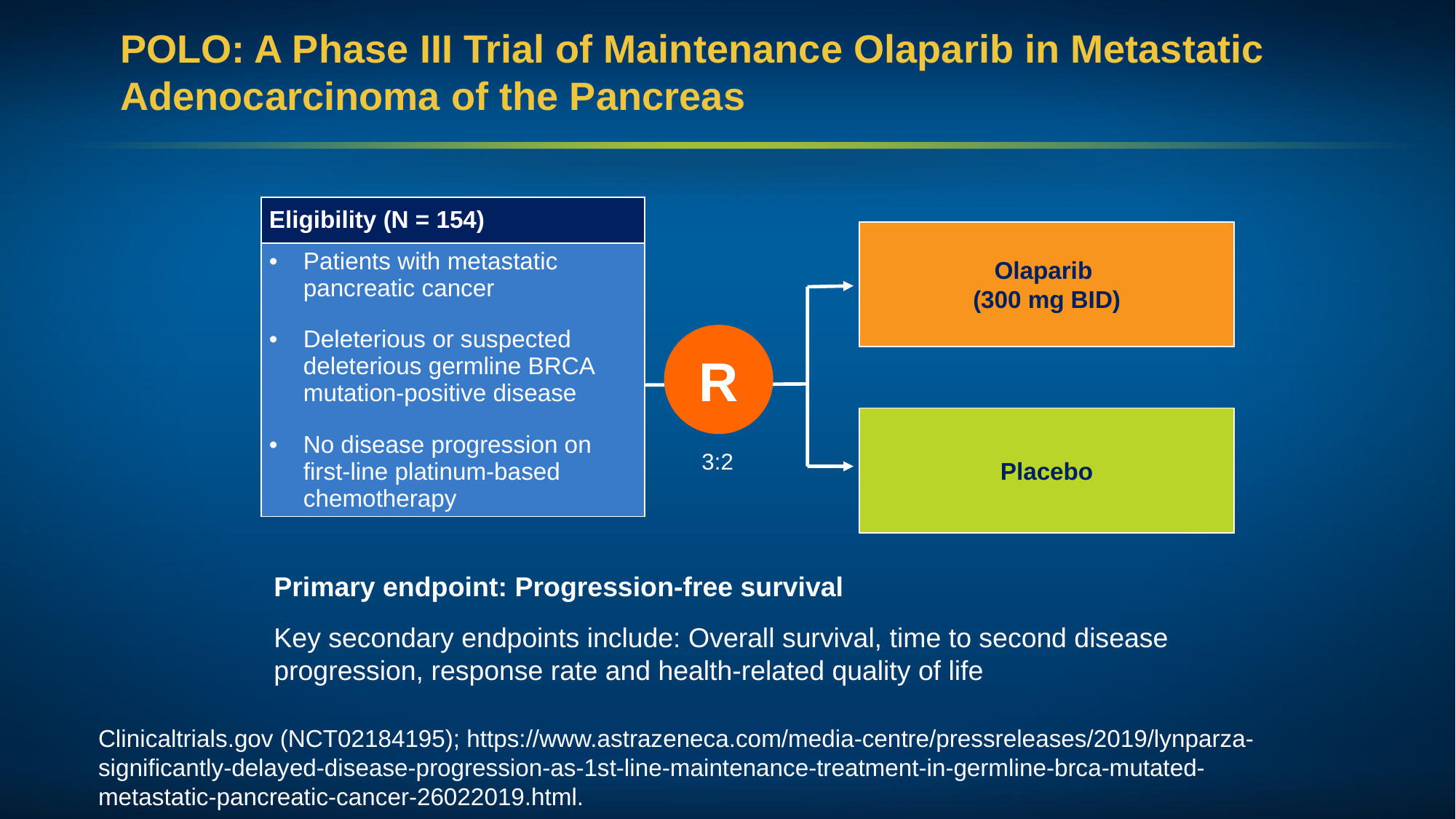

# POLO: A Phase III Trial of Maintenance Olaparib in Metastatic Adenocarcinoma of the Pancreas
| Eligibility (N = 154) |
| --- |
| Patients with metastatic pancreatic cancer Deleterious or suspected deleterious germline BRCA mutation-positive disease No disease progression on first-line platinum-based chemotherapy |
Olaparib
(300 mg BID)

R

Placebo
3:2

Primary endpoint: Progression-free survival
Key secondary endpoints include: Overall survival, time to second disease progression, response rate and health-related quality of life
Clinicaltrials.gov (NCT02184195); https://www.astrazeneca.com/media-centre/pressreleases/2019/lynparza- significantly-delayed-disease-progression-as-1st-line-maintenance-treatment-in-germline-brca-mutated-metastatic-pancreatic-cancer-26022019.html.